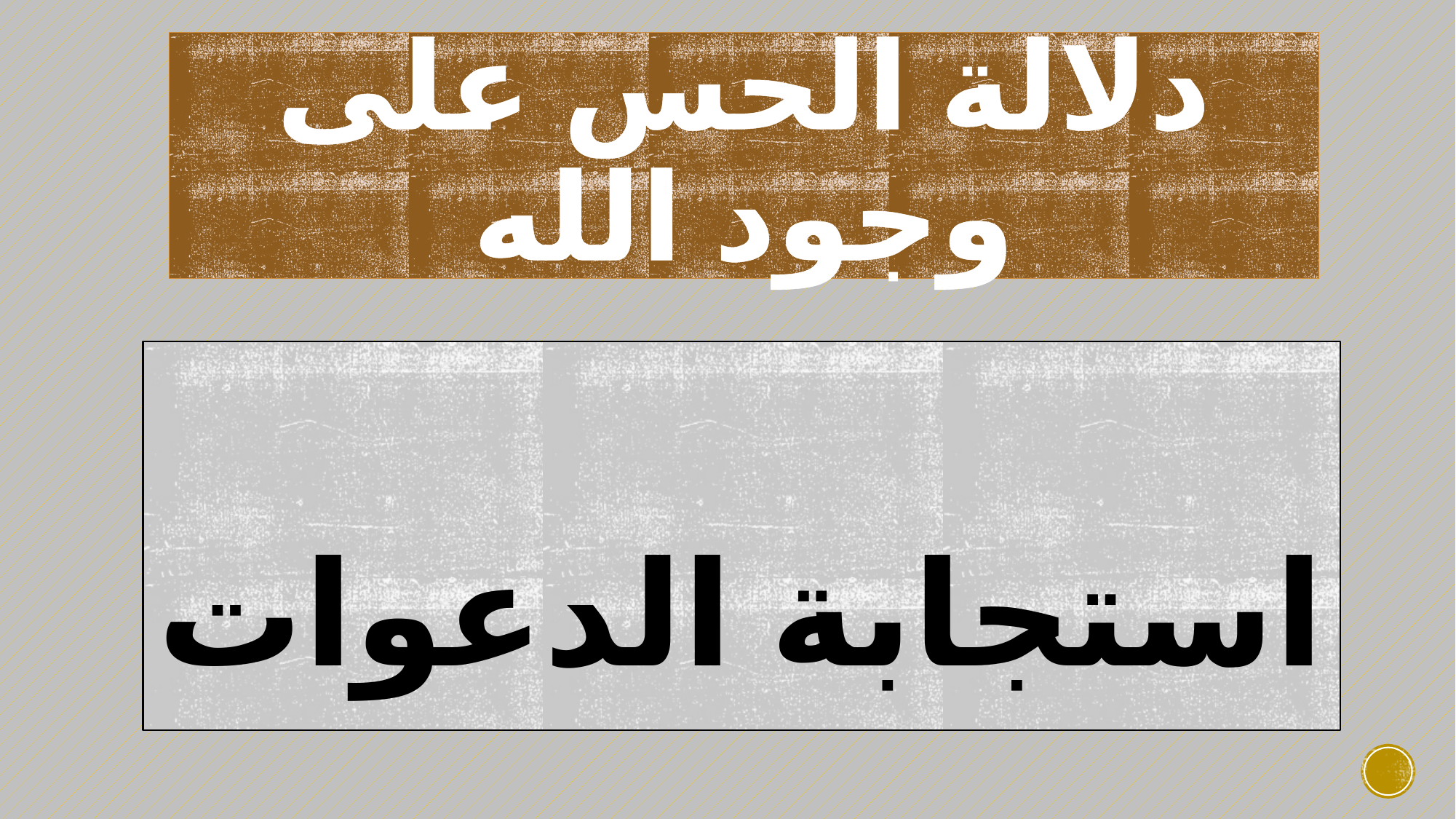

# دلالة الحس على وجود الله

استجابة الدعوات